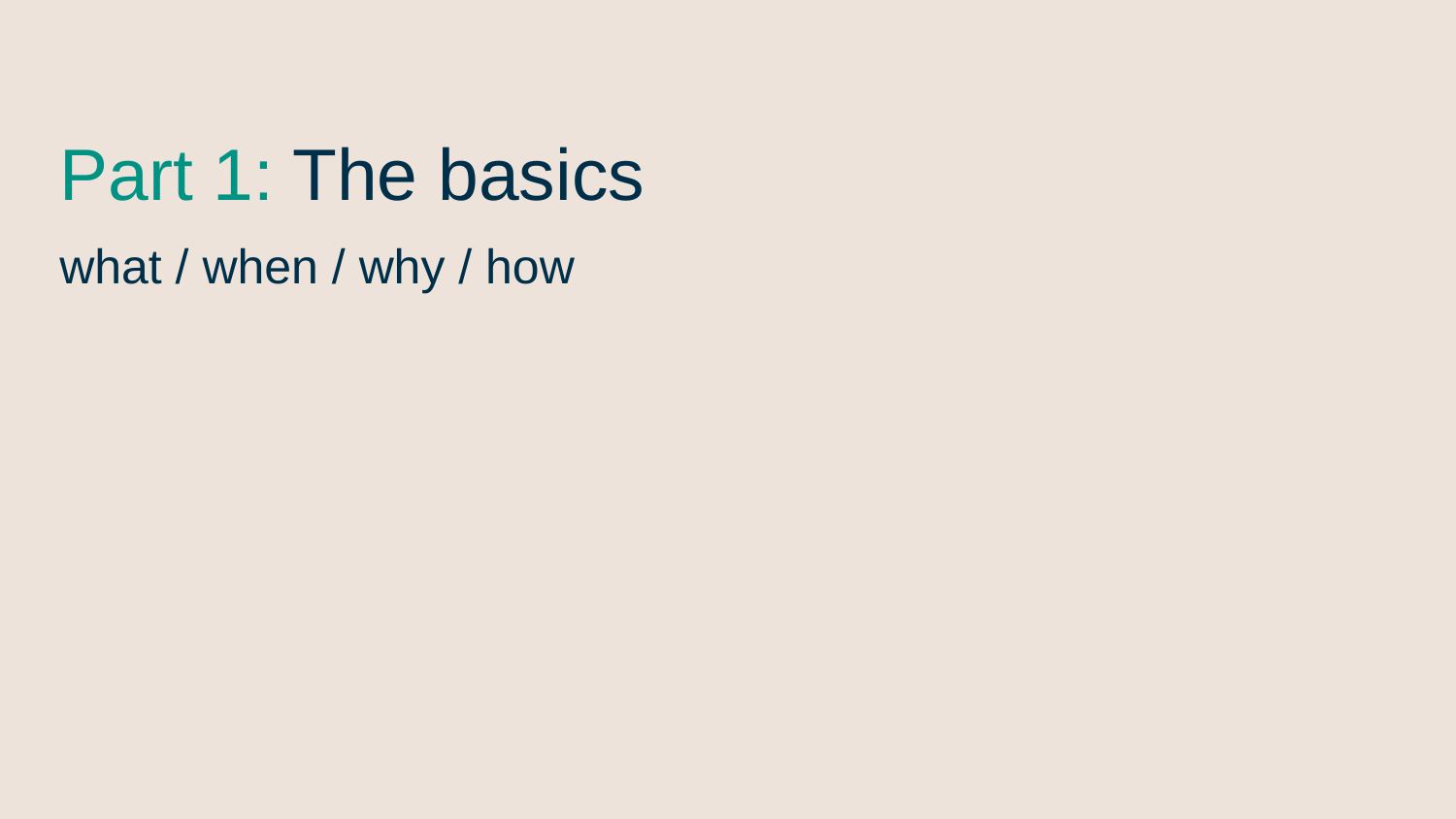

# Part 1: The basics
what / when / why / how